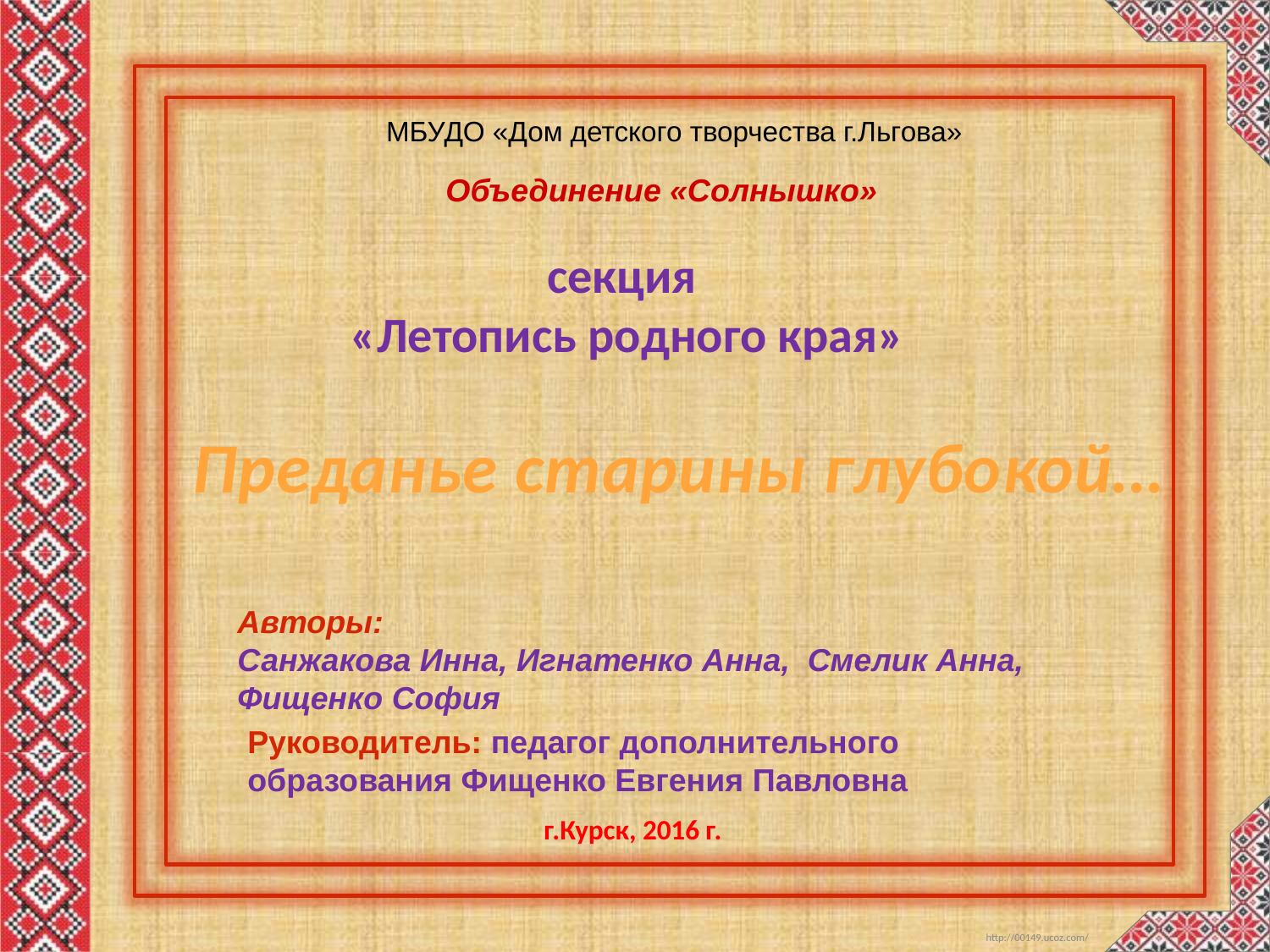

# МБУДО «Дом детского творчества г.Льгова»
Объединение «Солнышко»
секция
 «Летопись родного края»
Преданье старины глубокой…
Авторы:
Санжакова Инна, Игнатенко Анна,  Смелик Анна, Фищенко София
Руководитель: педагог дополнительного образования Фищенко Евгения Павловна
г.Курск, 2016 г.